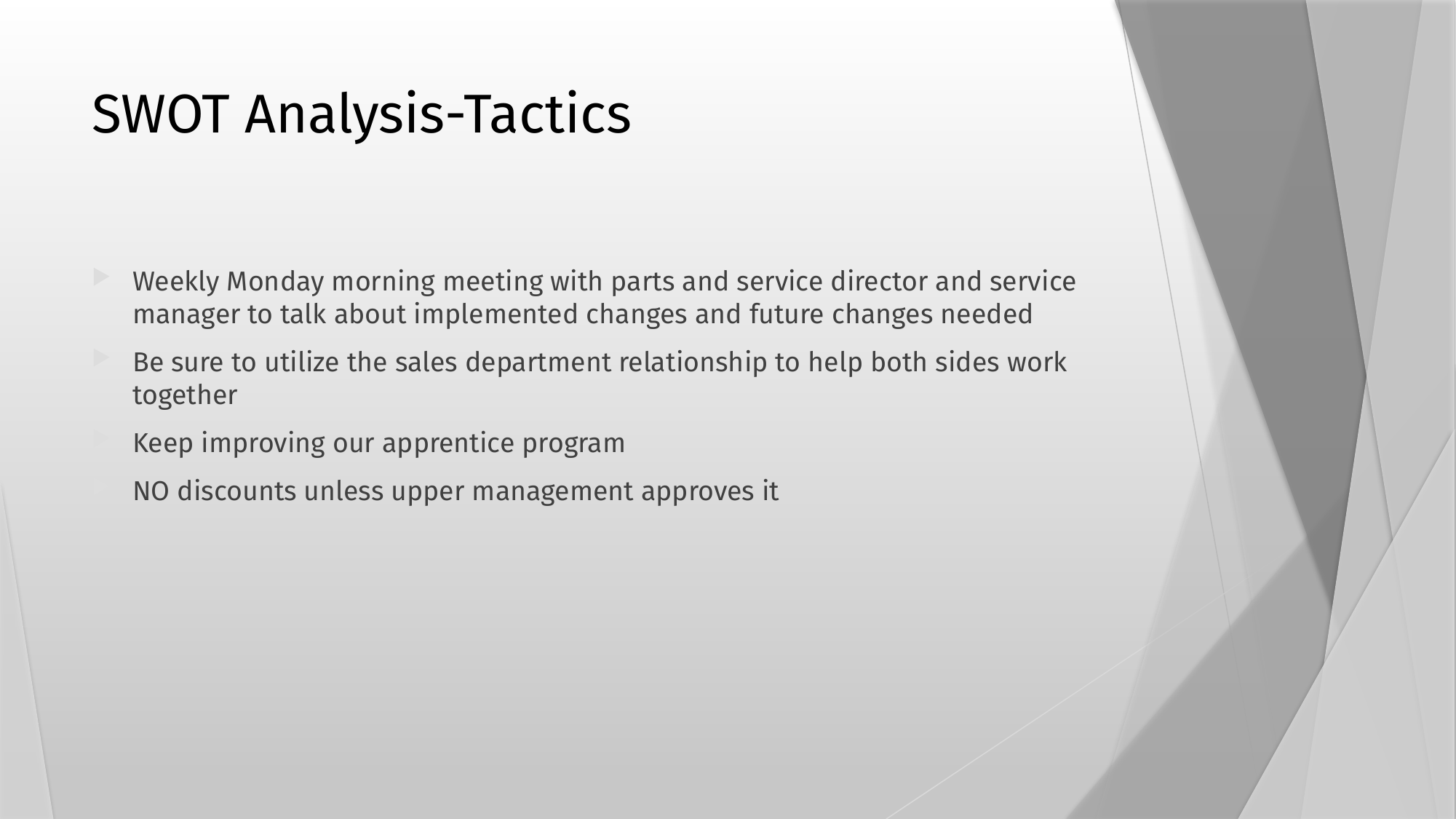

# SWOT Analysis-Tactics
Weekly Monday morning meeting with parts and service director and service manager to talk about implemented changes and future changes needed
Be sure to utilize the sales department relationship to help both sides work together
Keep improving our apprentice program
NO discounts unless upper management approves it